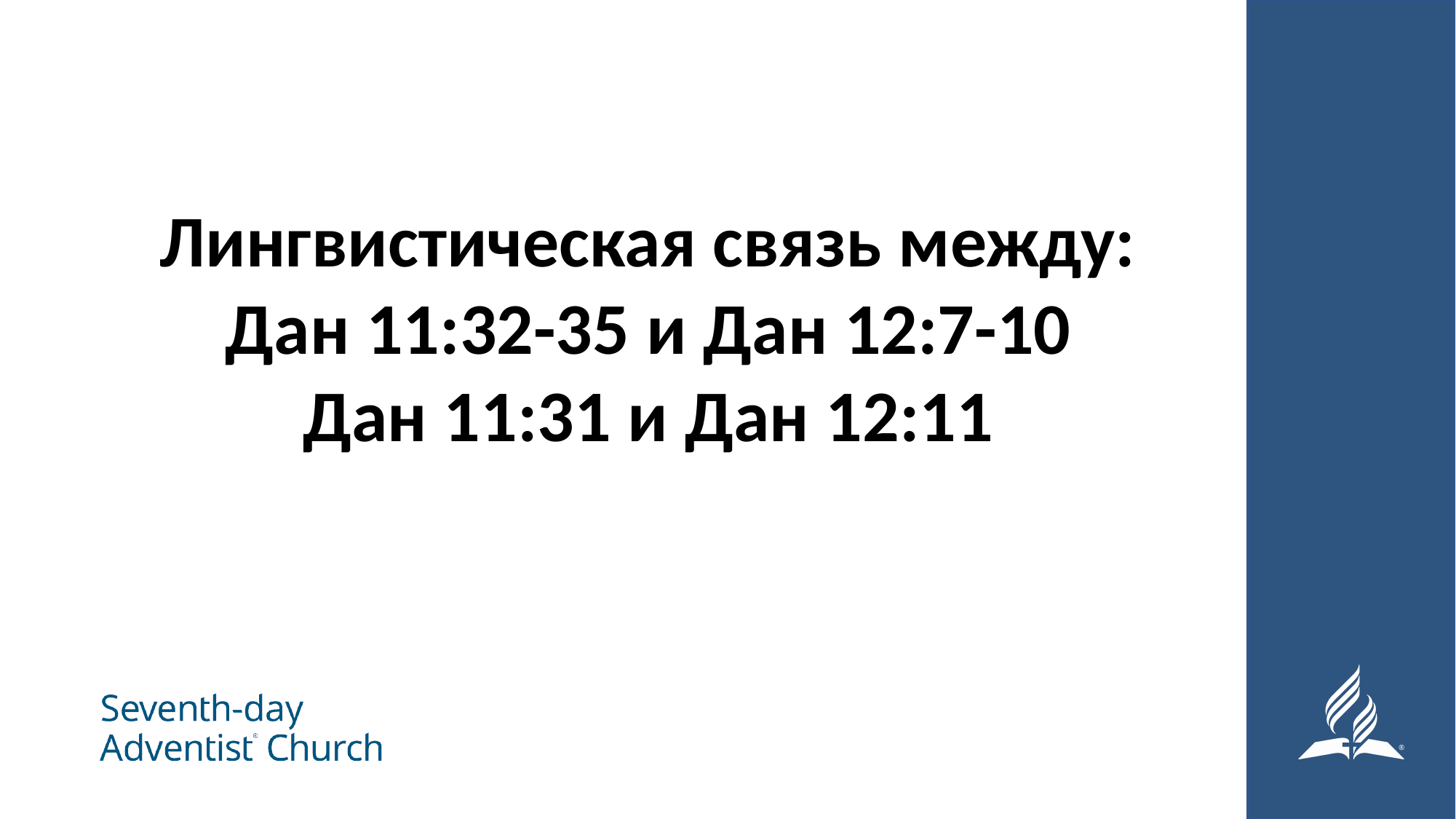

#
Лингвистическая связь между:
Дан 11:32-35 и Дан 12:7-10
Дан 11:31 и Дан 12:11